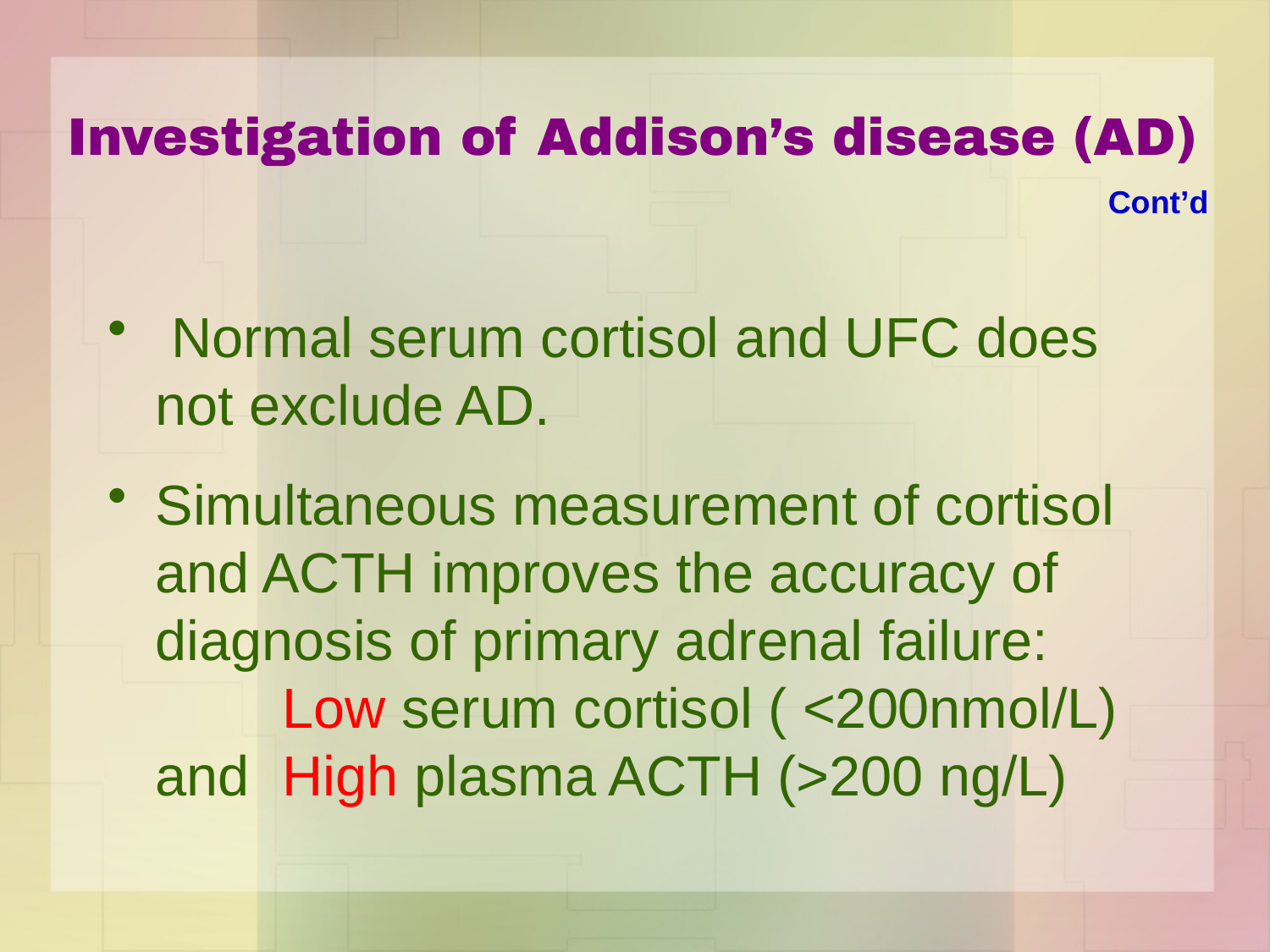

# Investigation of Addison’s disease (AD)
Cont’d
 Normal serum cortisol and UFC does not exclude AD.
Simultaneous measurement of cortisol  and ACTH improves the accuracy of diagnosis of primary adrenal failure:
	Low serum cortisol ( <200nmol/L) and 	High plasma ACTH (>200 ng/L)